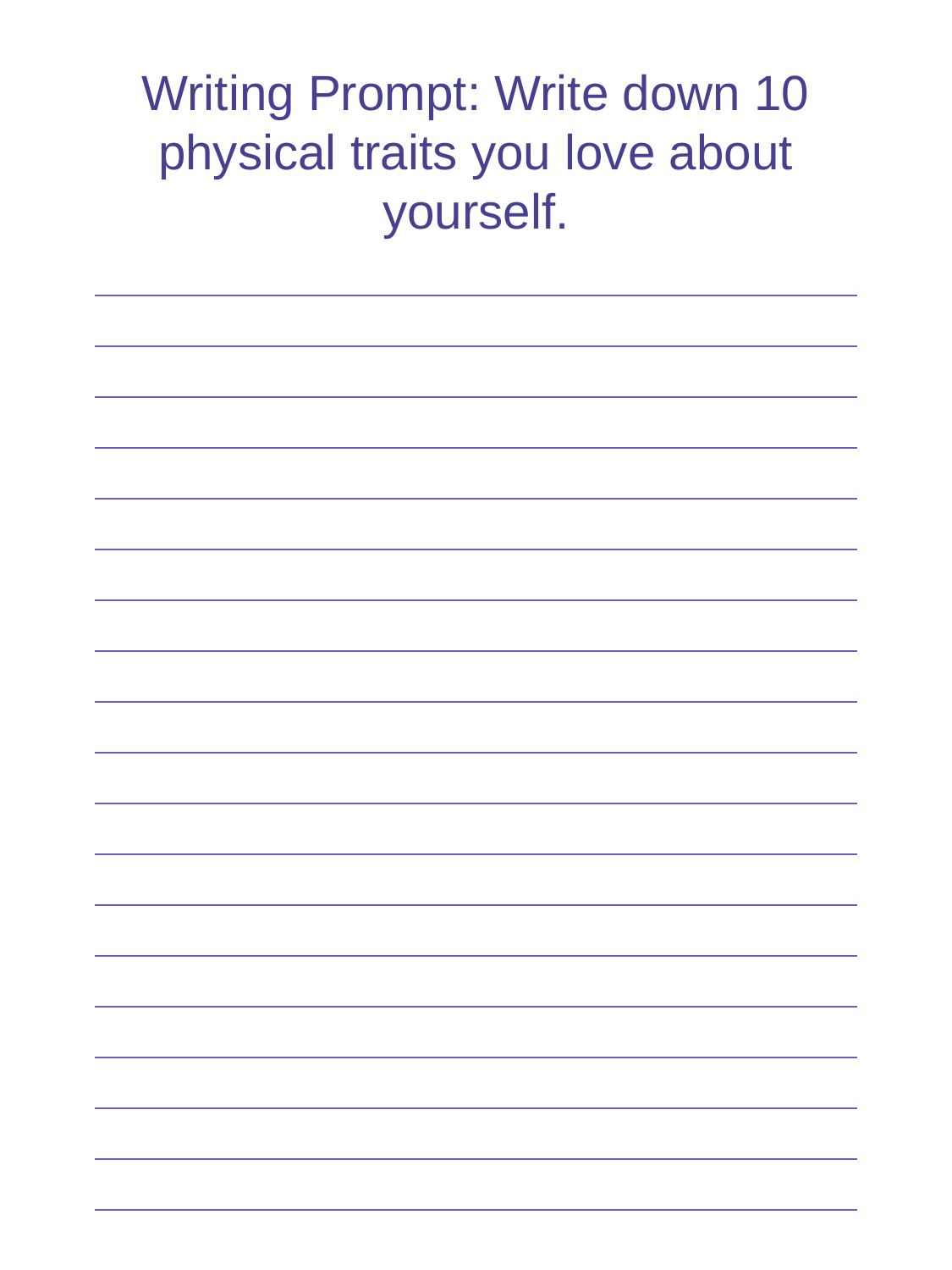

Writing Prompt: Write down 10 physical traits you love about yourself.
|  |
| --- |
|  |
|  |
|  |
|  |
|  |
|  |
|  |
|  |
|  |
|  |
|  |
|  |
|  |
|  |
|  |
|  |
|  |